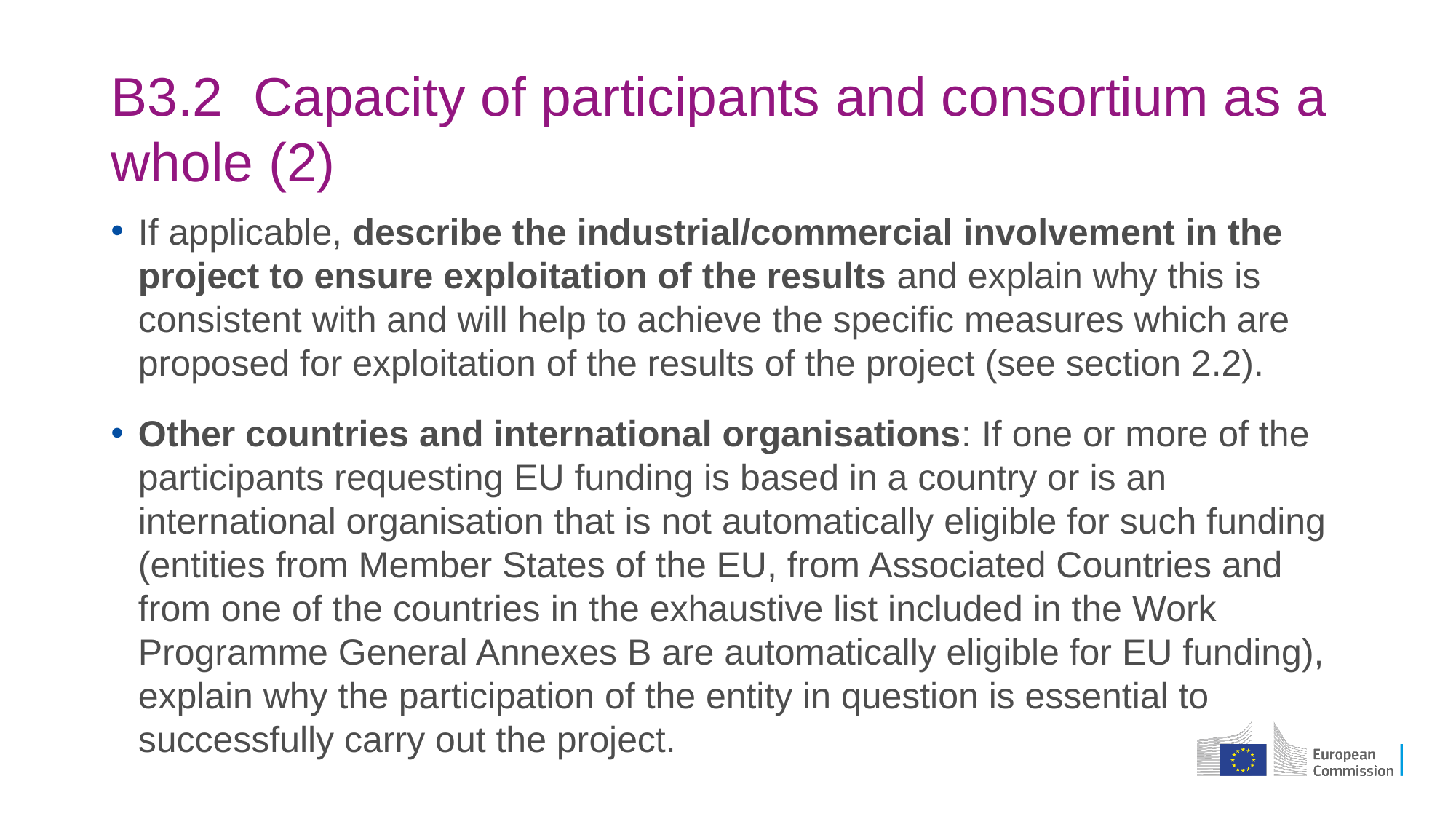

# B3.2  Capacity of participants and consortium as a whole (2)
If applicable, describe the industrial/commercial involvement in the project to ensure exploitation of the results and explain why this is consistent with and will help to achieve the specific measures which are proposed for exploitation of the results of the project (see section 2.2).
Other countries and international organisations: If one or more of the participants requesting EU funding is based in a country or is an international organisation that is not automatically eligible for such funding (entities from Member States of the EU, from Associated Countries and from one of the countries in the exhaustive list included in the Work Programme General Annexes B are automatically eligible for EU funding), explain why the participation of the entity in question is essential to successfully carry out the project.